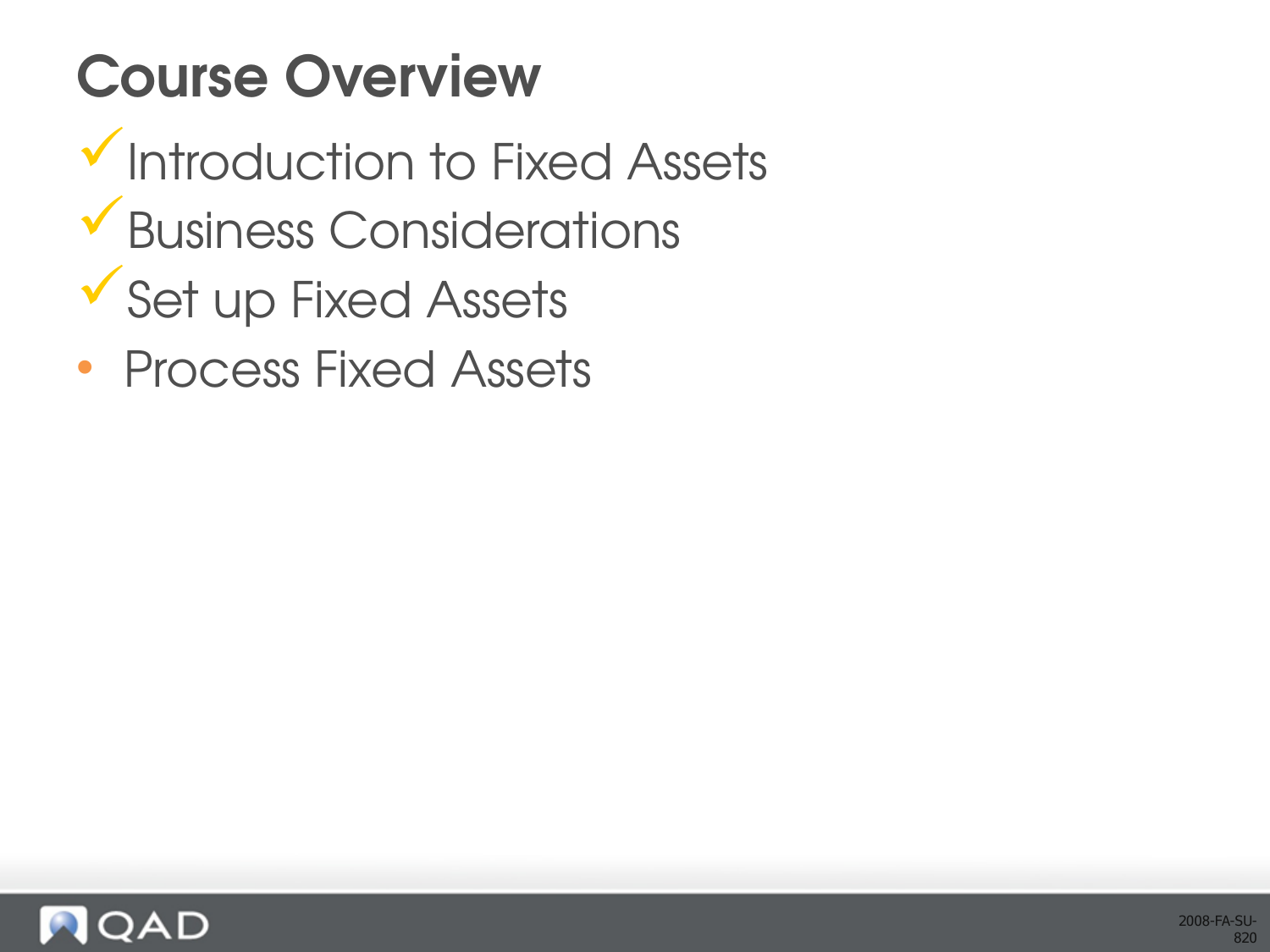

# Course Overview
Introduction to Fixed Assets
Business Considerations
Set up Fixed Assets
Process Fixed Assets
2008-FA-SU-820